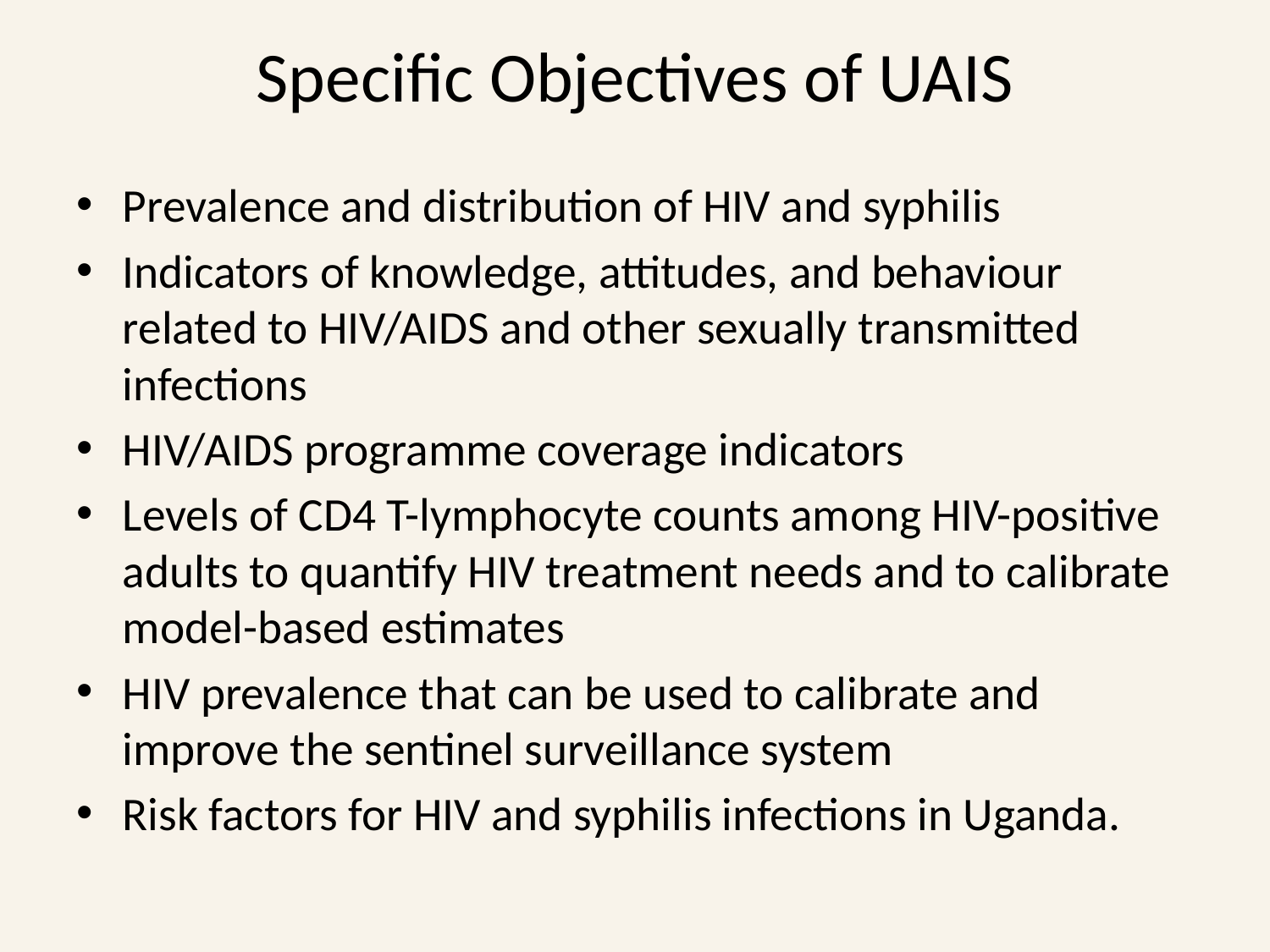

# Specific Objectives of UAIS
Prevalence and distribution of HIV and syphilis
Indicators of knowledge, attitudes, and behaviour related to HIV/AIDS and other sexually transmitted infections
HIV/AIDS programme coverage indicators
Levels of CD4 T-lymphocyte counts among HIV-positive adults to quantify HIV treatment needs and to calibrate model-based estimates
HIV prevalence that can be used to calibrate and improve the sentinel surveillance system
Risk factors for HIV and syphilis infections in Uganda.